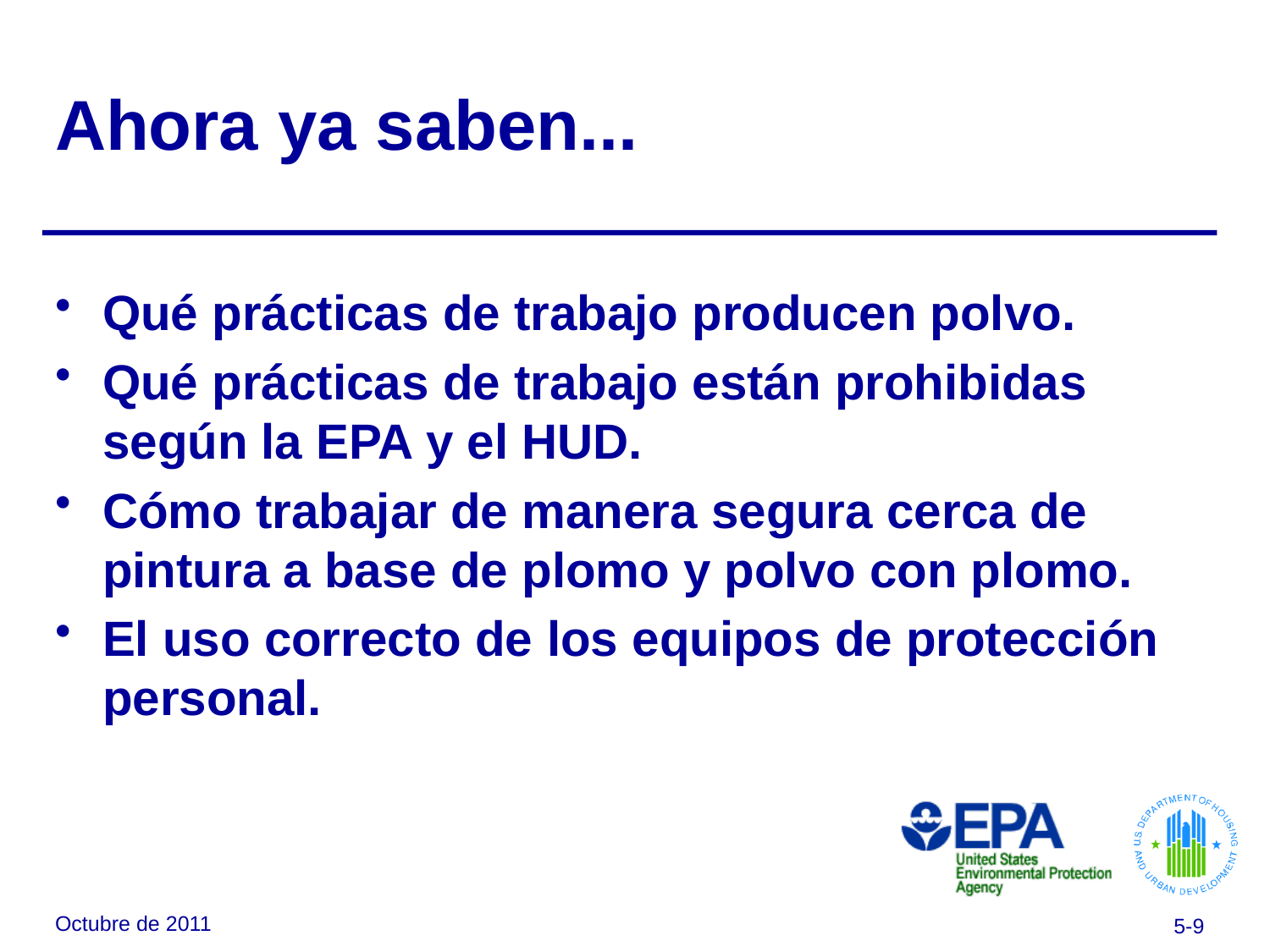

# Ahora ya saben...
Qué prácticas de trabajo producen polvo.
Qué prácticas de trabajo están prohibidas según la EPA y el HUD.
Cómo trabajar de manera segura cerca de pintura a base de plomo y polvo con plomo.
El uso correcto de los equipos de protección personal.
Octubre de 2011
5-9